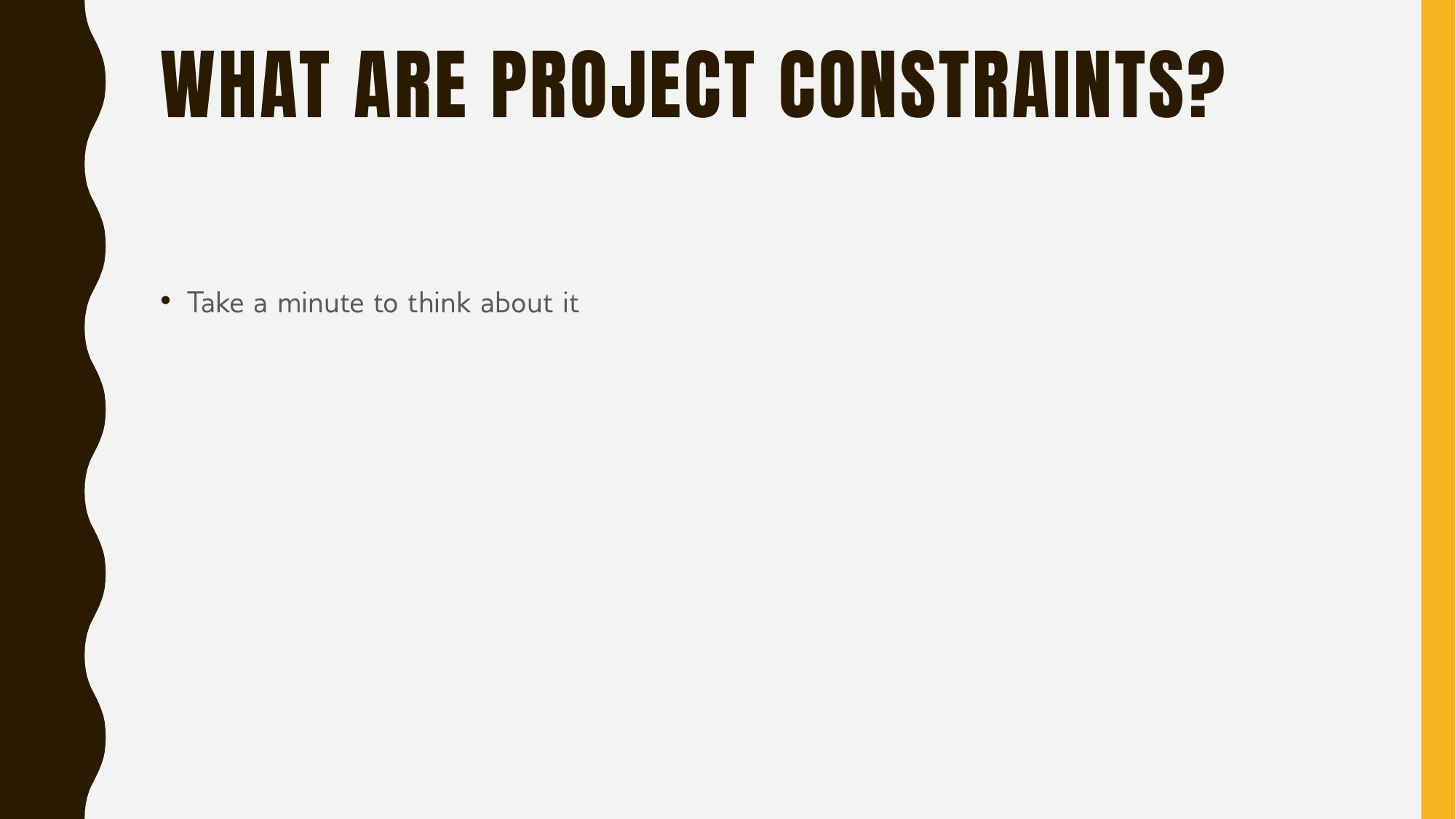

# What are project constraints?
Take a minute to think about it